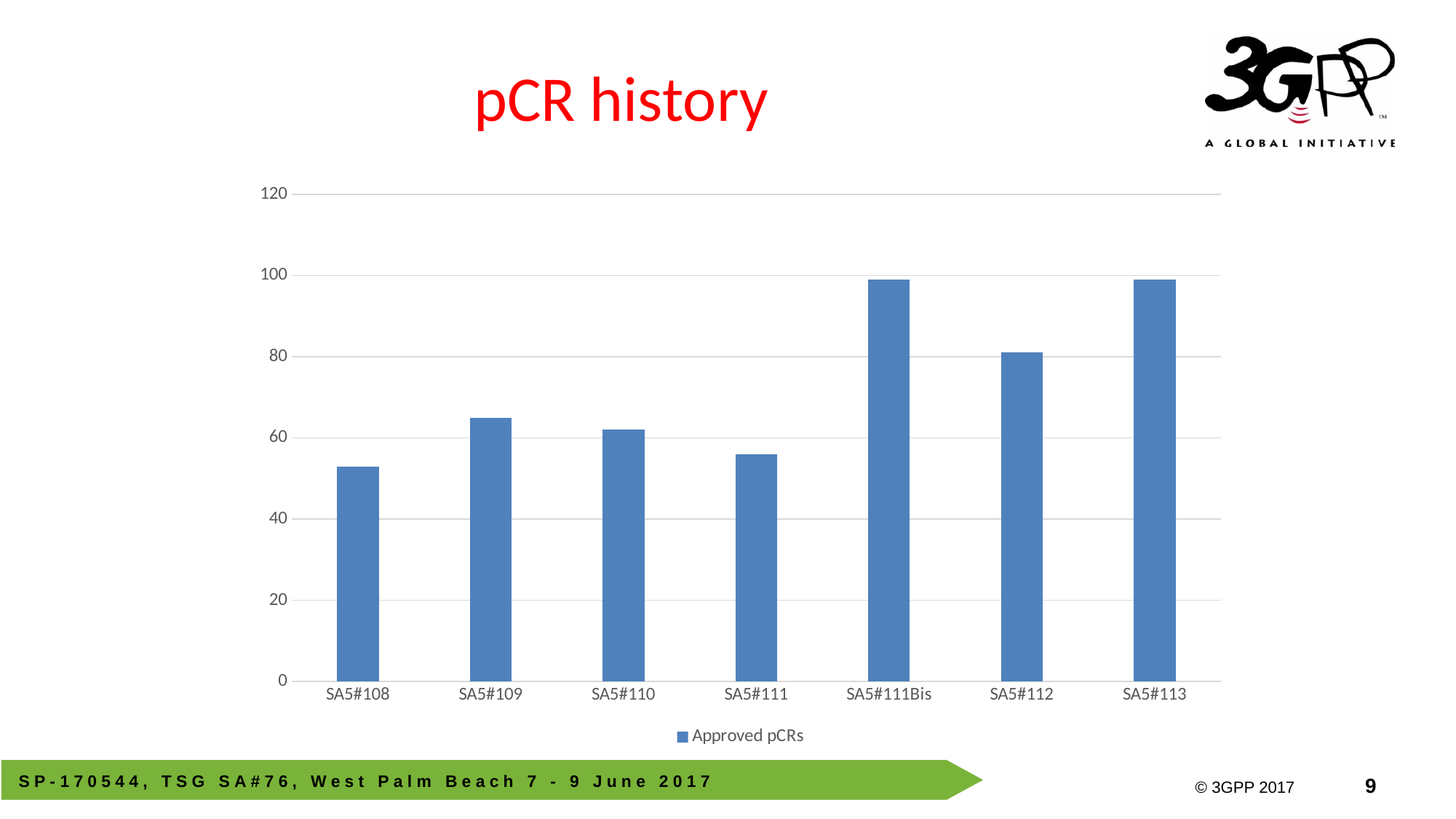

# pCR history

### Chart

| Category | Approved pCRs |
|---|---|
| SA5#108 | 53.0 |
| SA5#109 | 65.0 |
| SA5#110 | 62.0 |
| SA5#111 | 56.0 |
| SA5#111Bis | 99.0 |
| SA5#112 | 81.0 |
| SA5#113 | 99.0 |